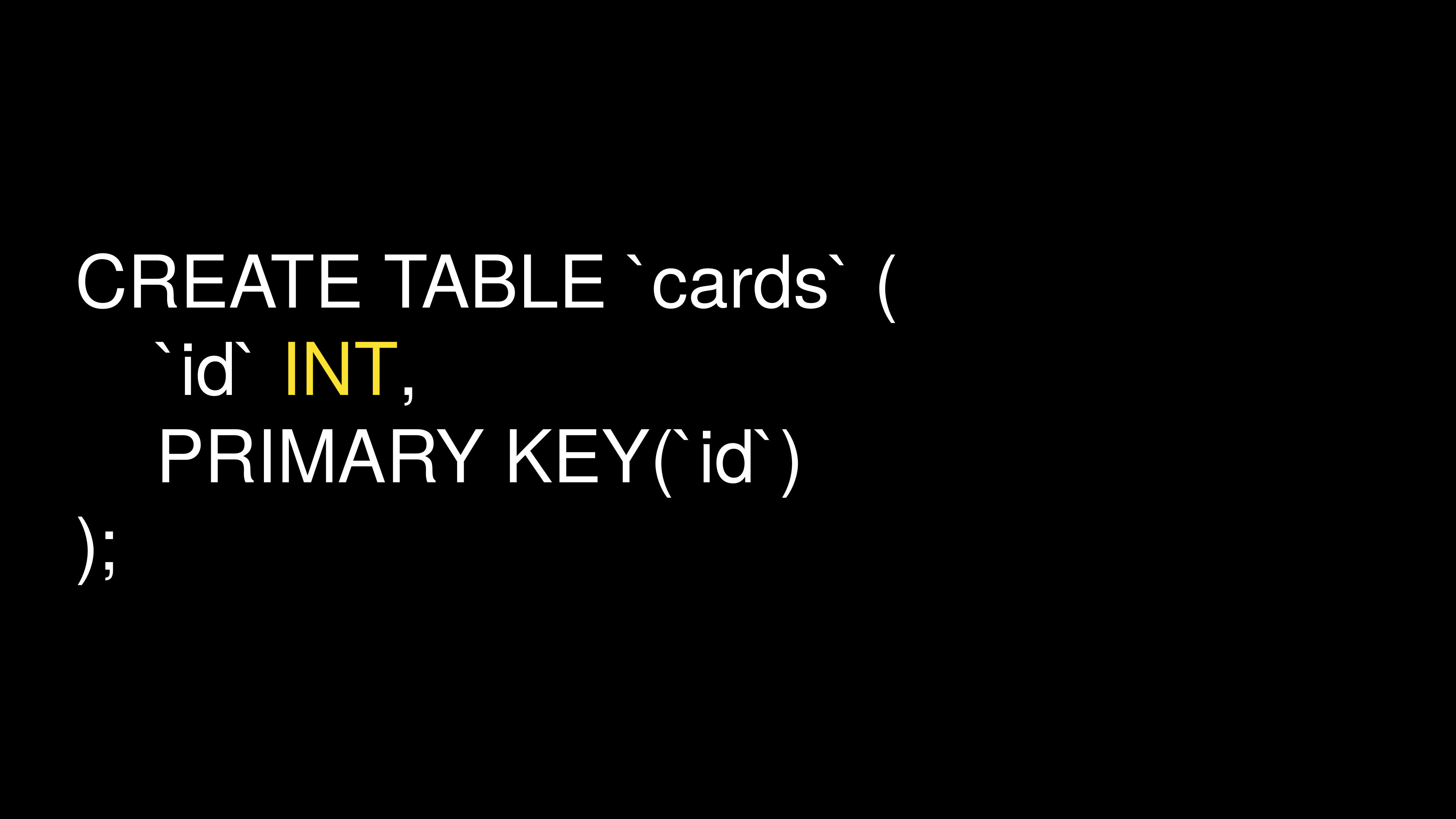

CREATE TABLE `cards` (
    `id` INT,
    PRIMARY KEY(`id`)
);